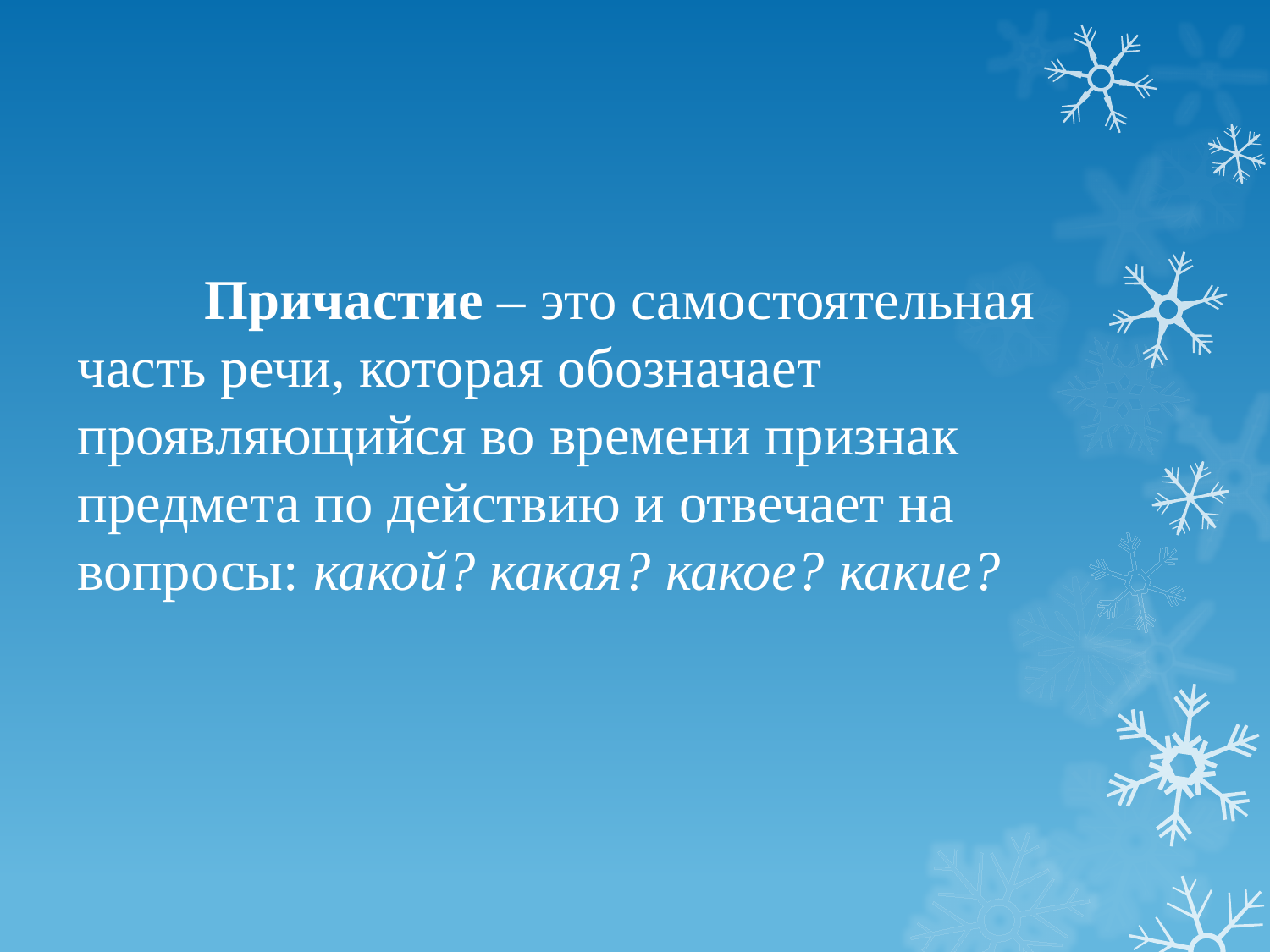

# Причастие – это самостоятельная часть речи, которая обозначает проявляющийся во времени признак предмета по действию и отвечает на вопросы: какой? какая? какое? какие?